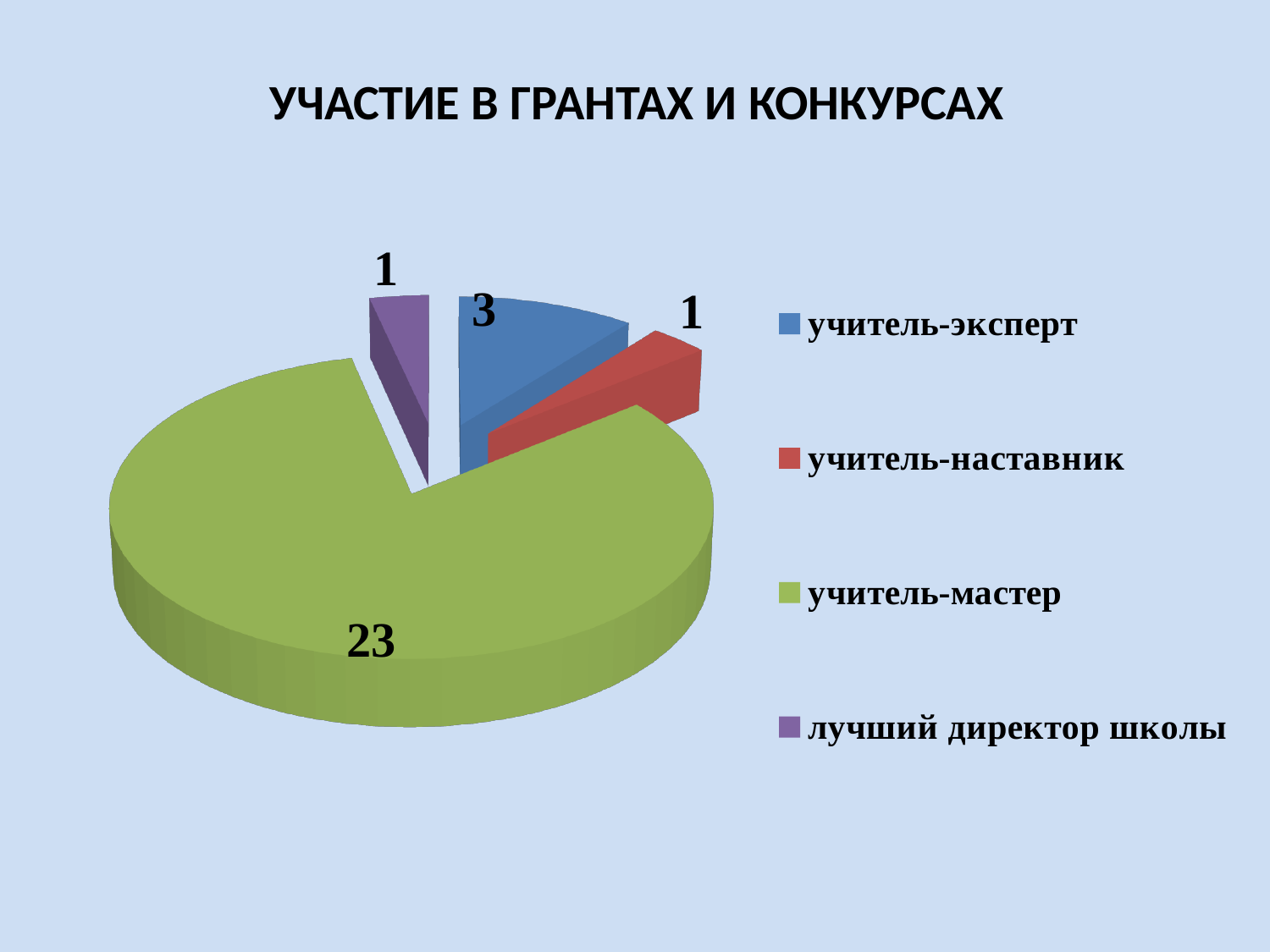

Участие в грантах и конкурсах

[unsupported chart]